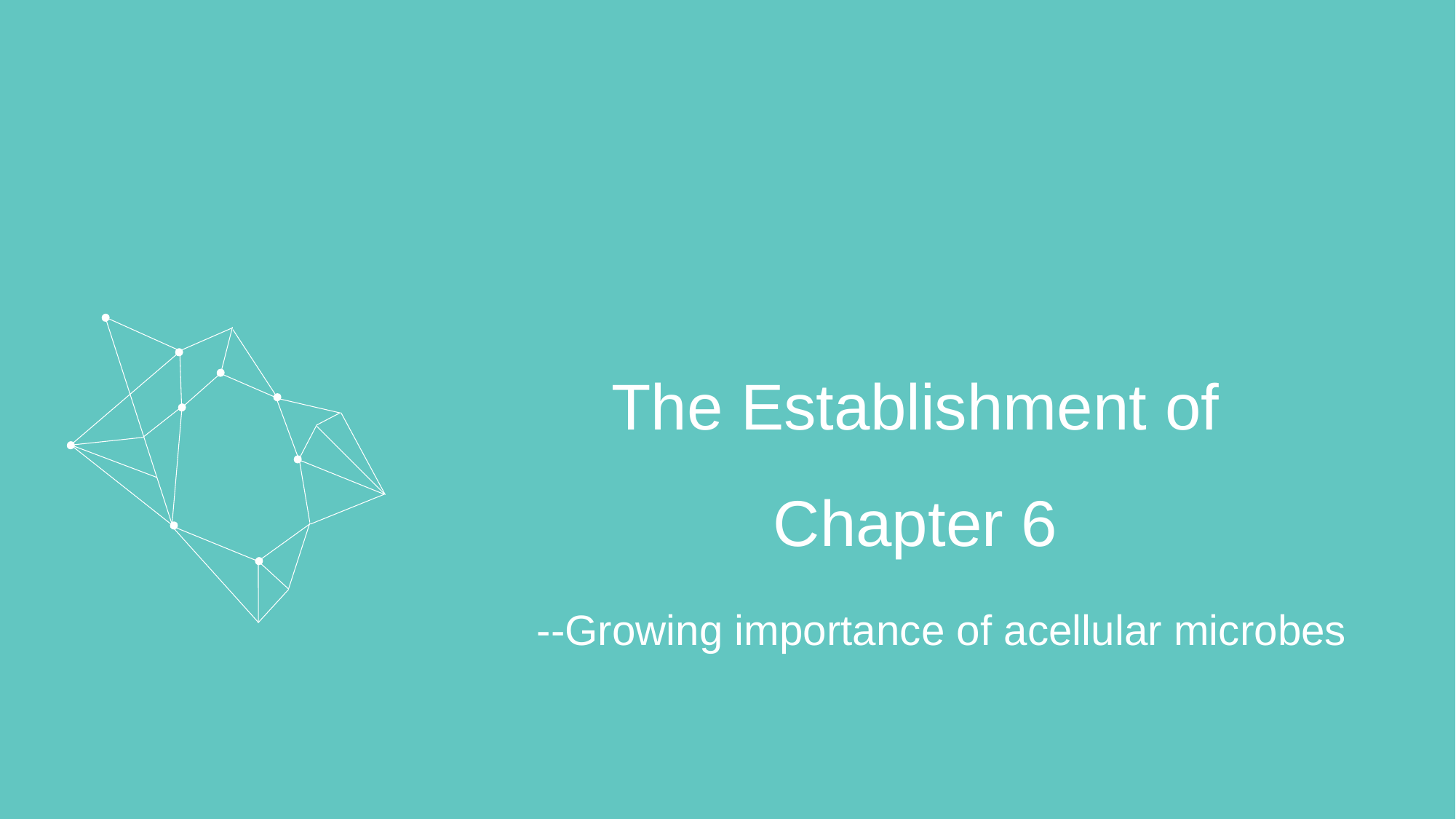

# The Establishment of Chapter 6
--Growing importance of acellular microbes